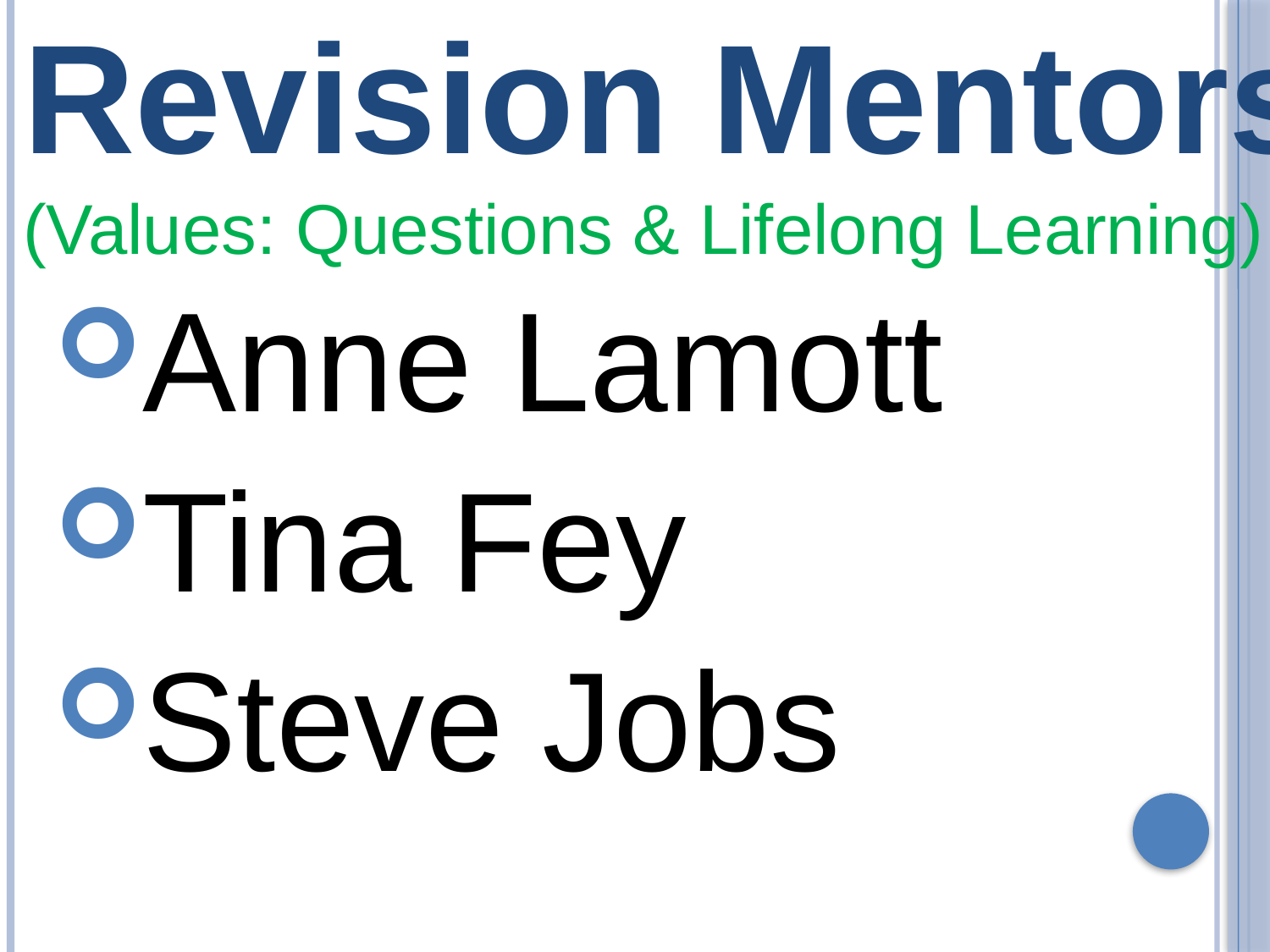

# Revision Mentors (Values: Questions & Lifelong Learning)
Anne Lamott
Tina Fey
Steve Jobs